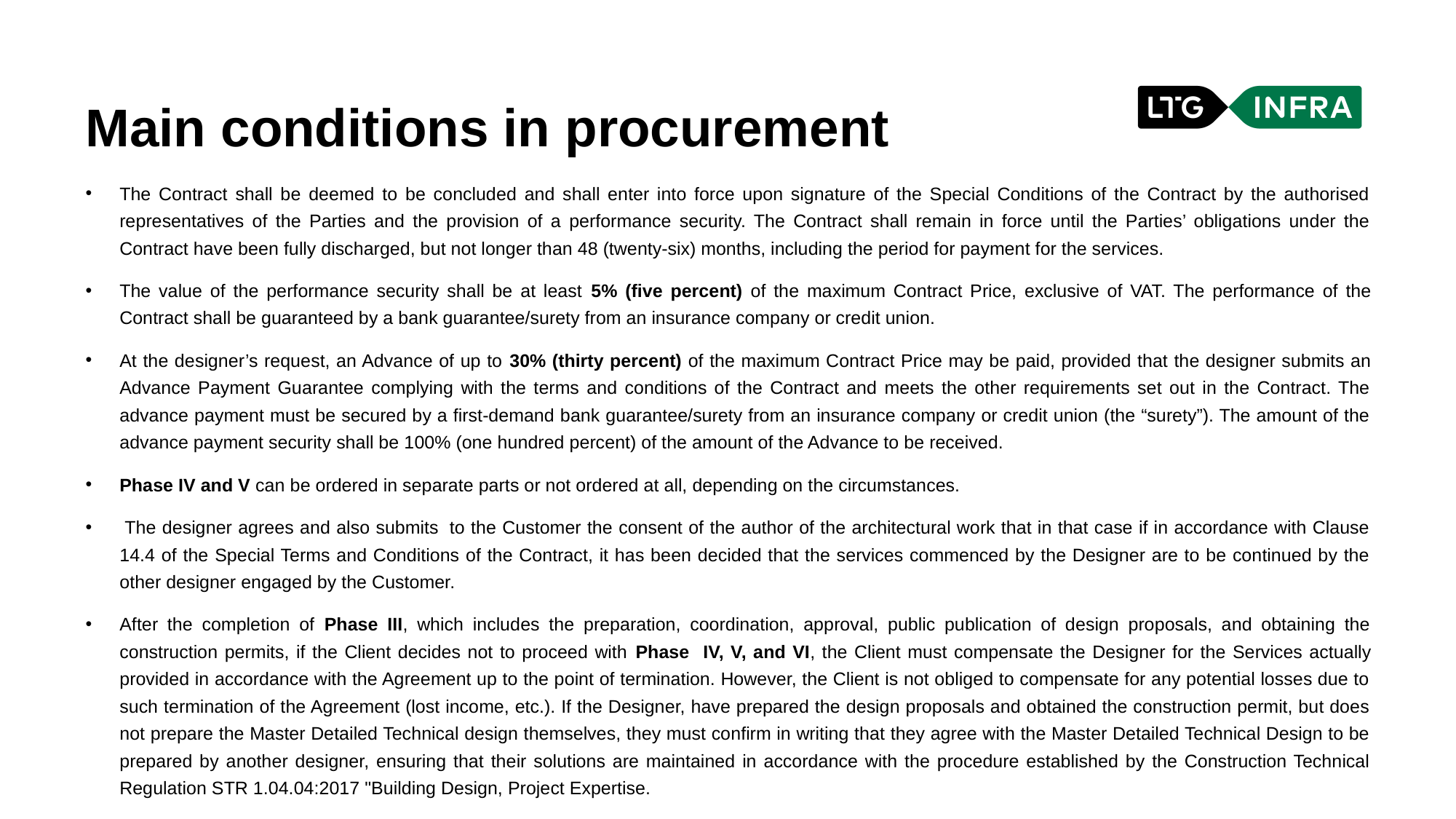

Main conditions in procurement

The Contract shall be deemed to be concluded and shall enter into force upon signature of the Special Conditions of the Contract by the authorised representatives of the Parties and the provision of a performance security. The Contract shall remain in force until the Parties’ obligations under the Contract have been fully discharged, but not longer than 48 (twenty-six) months, including the period for payment for the services.
The value of the performance security shall be at least 5% (five percent) of the maximum Contract Price, exclusive of VAT. The performance of the Contract shall be guaranteed by a bank guarantee/surety from an insurance company or credit union.
At the designer’s request, an Advance of up to 30% (thirty percent) of the maximum Contract Price may be paid, provided that the designer submits an Advance Payment Guarantee complying with the terms and conditions of the Contract and meets the other requirements set out in the Contract. The advance payment must be secured by a first-demand bank guarantee/surety from an insurance company or credit union (the “surety”). The amount of the advance payment security shall be 100% (one hundred percent) of the amount of the Advance to be received.
Phase IV and V can be ordered in separate parts or not ordered at all, depending on the circumstances.
 The designer agrees and also submits  to the Customer the consent of the author of the architectural work that in that case if in accordance with Clause 14.4 of the Special Terms and Conditions of the Contract, it has been decided that the services commenced by the Designer are to be continued by the other designer engaged by the Customer.
After the completion of Phase III, which includes the preparation, coordination, approval, public publication of design proposals, and obtaining the construction permits, if the Client decides not to proceed with Phase  IV, V, and VI, the Client must compensate the Designer for the Services actually provided in accordance with the Agreement up to the point of termination. However, the Client is not obliged to compensate for any potential losses due to such termination of the Agreement (lost income, etc.). If the Designer, have prepared the design proposals and obtained the construction permit, but does not prepare the Master Detailed Technical design themselves, they must confirm in writing that they agree with the Master Detailed Technical Design to be prepared by another designer, ensuring that their solutions are maintained in accordance with the procedure established by the Construction Technical Regulation STR 1.04.04:2017 "Building Design, Project Expertise.